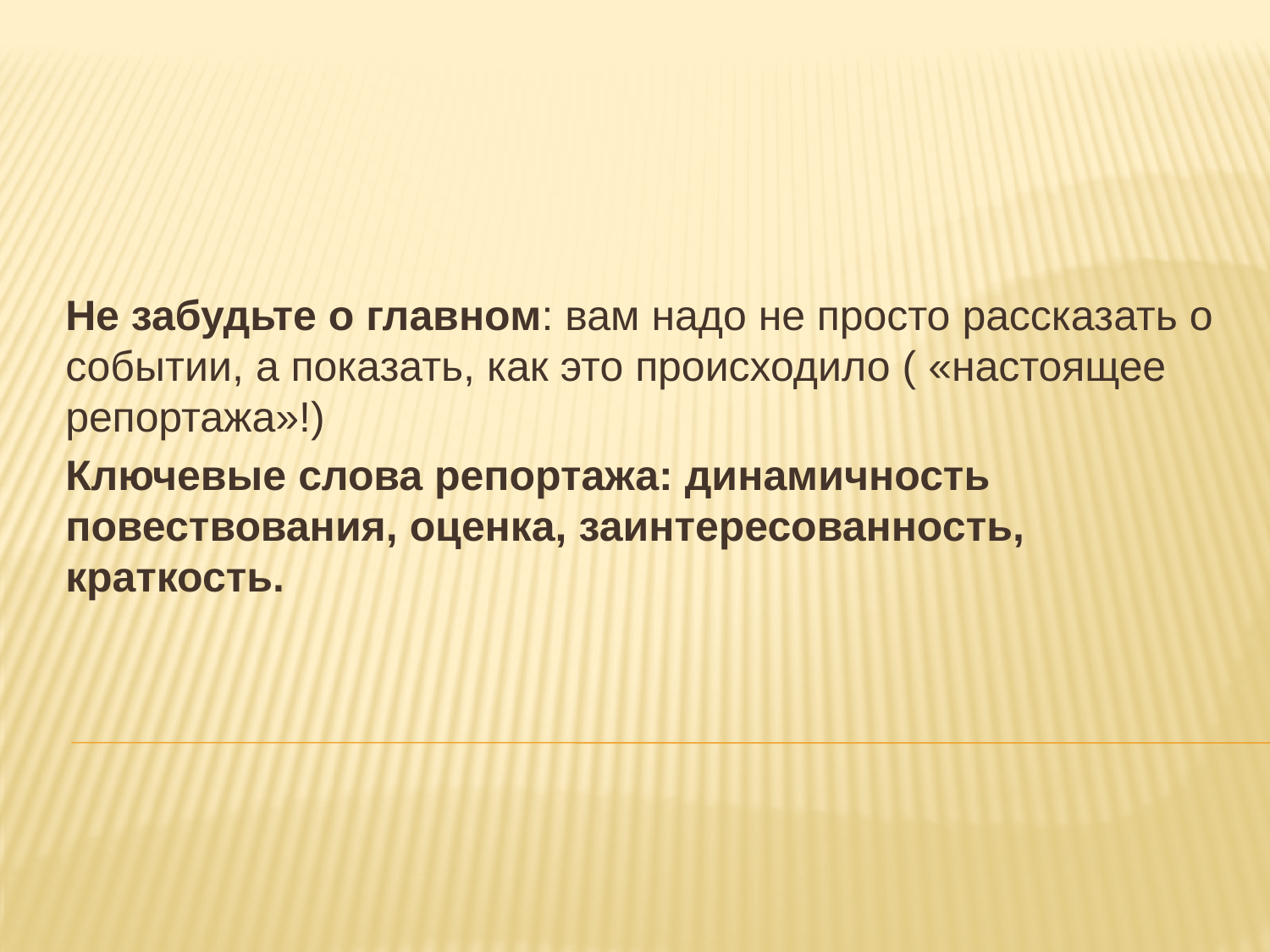

Не забудьте о главном: вам надо не просто рассказать о событии, а показать, как это происходило ( «настоящее репортажа»!)
Ключевые слова репортажа: динамичность повествования, оценка, заинтересованность, краткость.